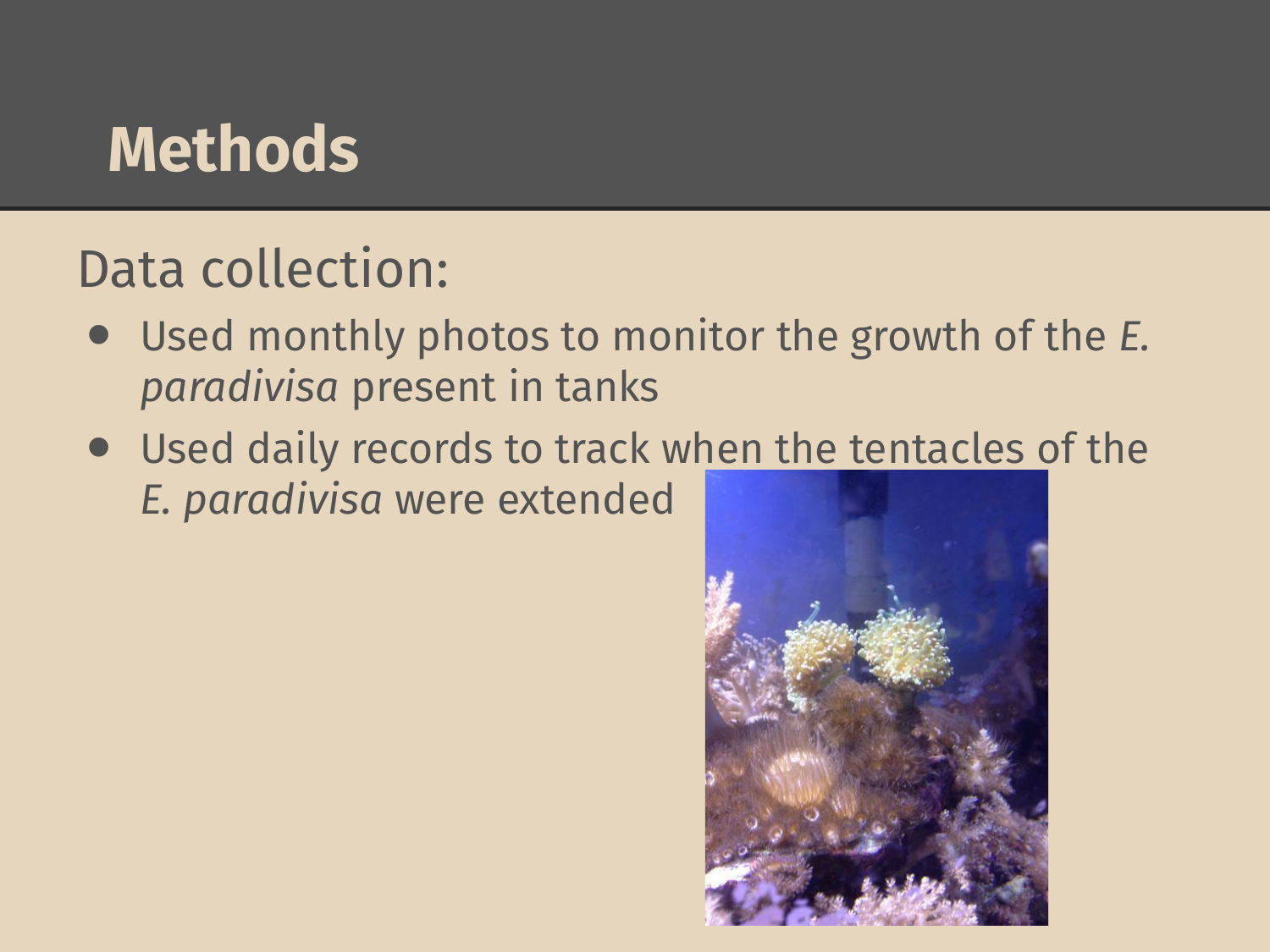

# Methods
Data collection:
Used monthly photos to monitor the growth of the E. paradivisa present in tanks
Used daily records to track when the tentacles of the E. paradivisa were extended